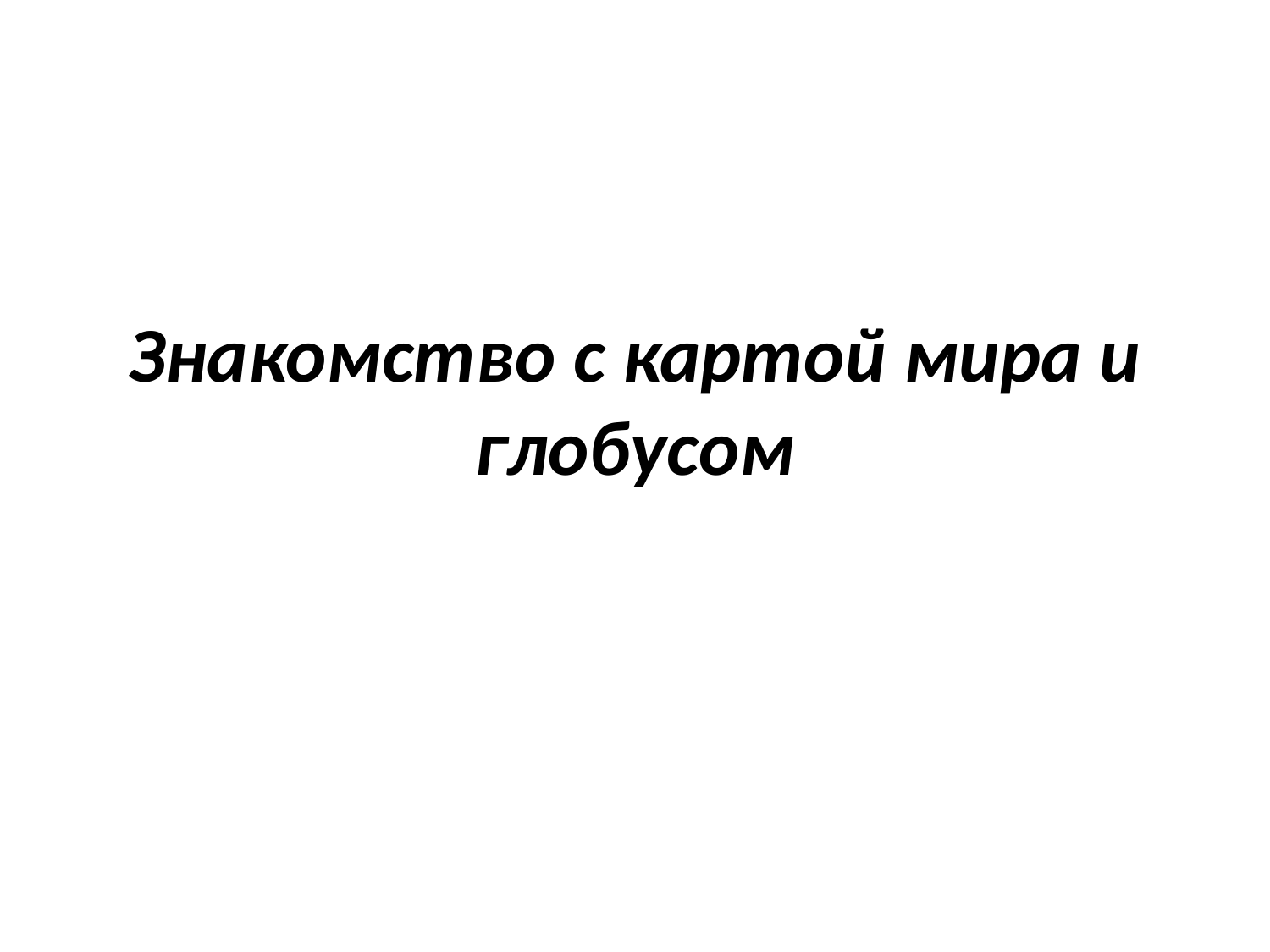

# Знакомство с картой мира и глобусом